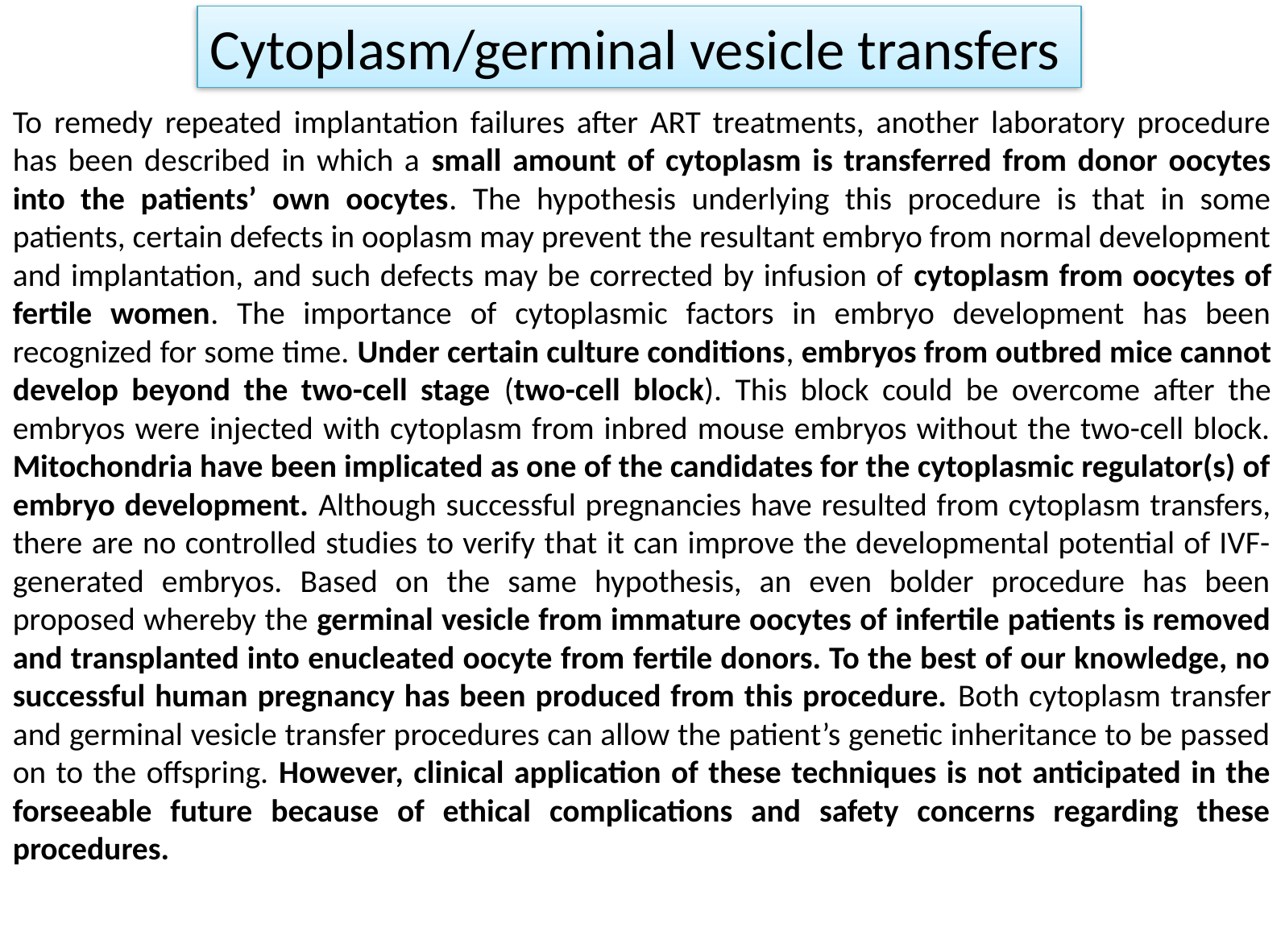

Cytoplasm/germinal vesicle transfers
To remedy repeated implantation failures after ART treatments, another laboratory procedure has been described in which a small amount of cytoplasm is transferred from donor oocytes into the patients’ own oocytes. The hypothesis underlying this procedure is that in some patients, certain defects in ooplasm may prevent the resultant embryo from normal development and implantation, and such defects may be corrected by infusion of cytoplasm from oocytes of fertile women. The importance of cytoplasmic factors in embryo development has been recognized for some time. Under certain culture conditions, embryos from outbred mice cannot develop beyond the two-cell stage (two-cell block). This block could be overcome after the embryos were injected with cytoplasm from inbred mouse embryos without the two-cell block. Mitochondria have been implicated as one of the candidates for the cytoplasmic regulator(s) of embryo development. Although successful pregnancies have resulted from cytoplasm transfers, there are no controlled studies to verify that it can improve the developmental potential of IVF-generated embryos. Based on the same hypothesis, an even bolder procedure has been proposed whereby the germinal vesicle from immature oocytes of infertile patients is removed and transplanted into enucleated oocyte from fertile donors. To the best of our knowledge, no successful human pregnancy has been produced from this procedure. Both cytoplasm transfer and germinal vesicle transfer procedures can allow the patient’s genetic inheritance to be passed on to the offspring. However, clinical application of these techniques is not anticipated in the forseeable future because of ethical complications and safety concerns regarding these procedures.